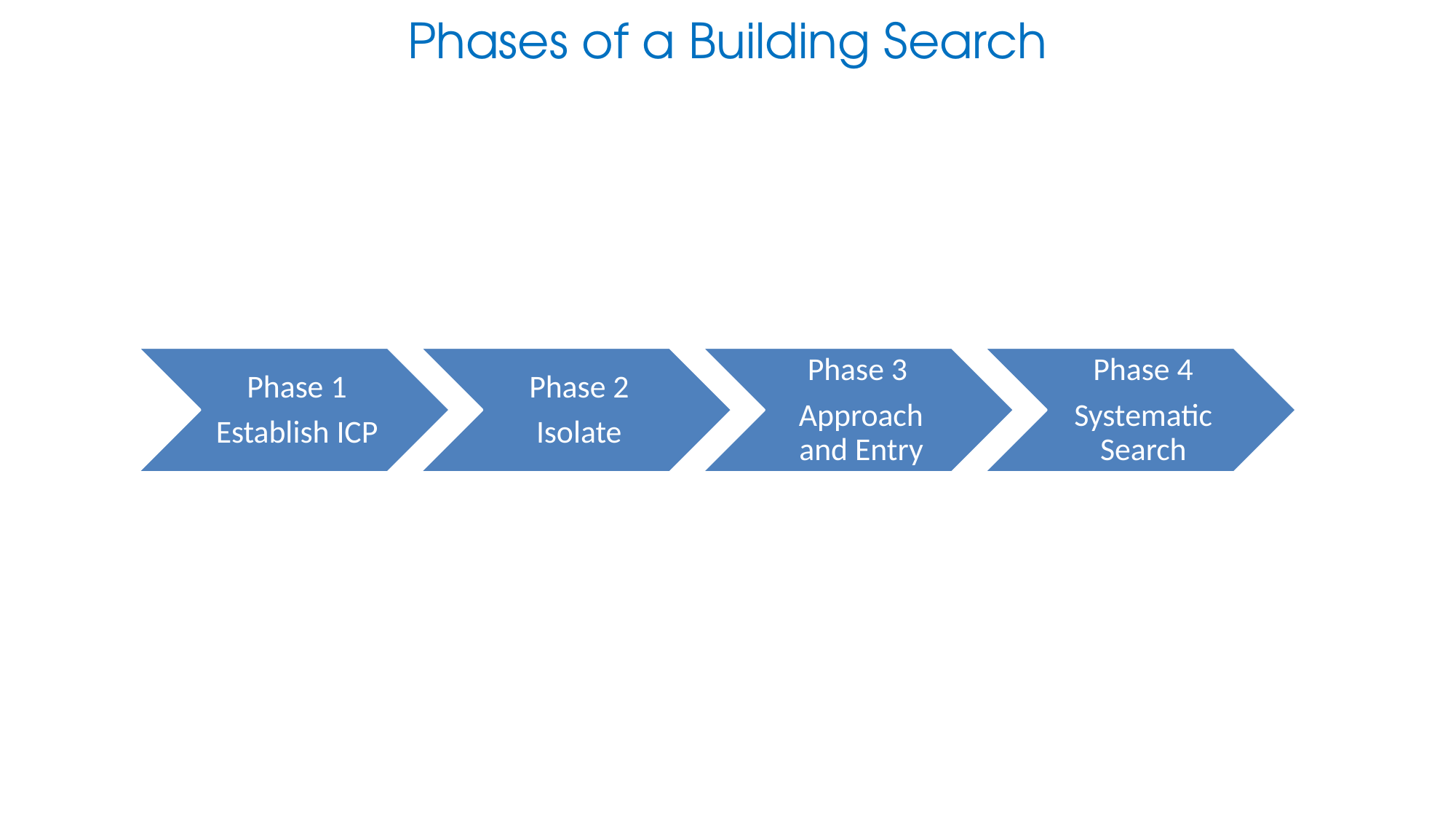

# Phases of a Building Search

Phase 1
Establish ICP

Phase 2
Isolate

Phase 3
Approach and Entry

Phase 4
Systematic Search